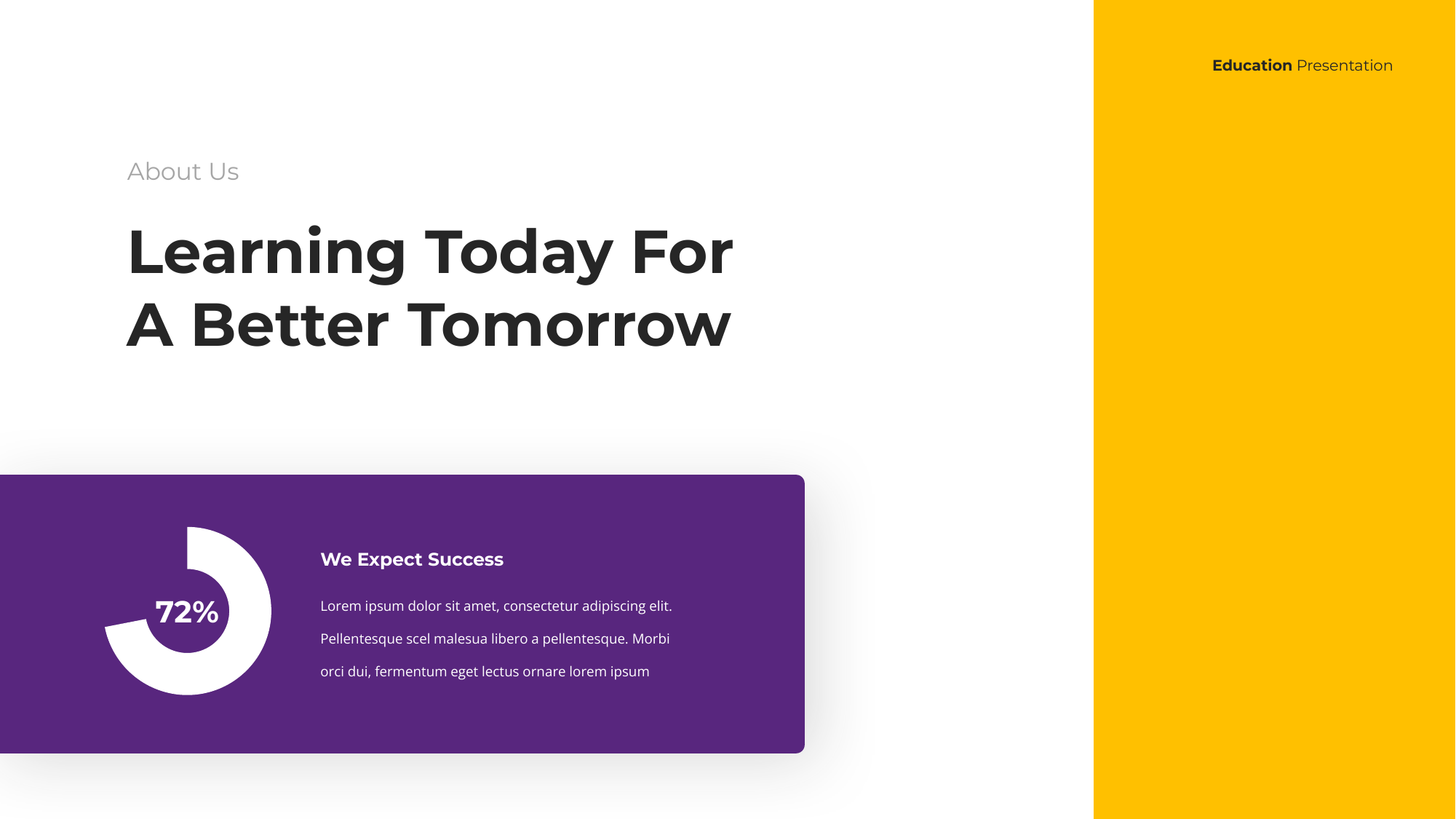

Education Presentation

About Us
Learning Today For A Better Tomorrow

### Chart

| Category | Sales |
|---|---|
| 1st Qtr | 8.2 |
| 2nd Qtr | 3.2 |
We Expect Success
Lorem ipsum dolor sit amet, consectetur adipiscing elit. Pellentesque scel malesua libero a pellentesque. Morbi orci dui, fermentum eget lectus ornare lorem ipsum
72%